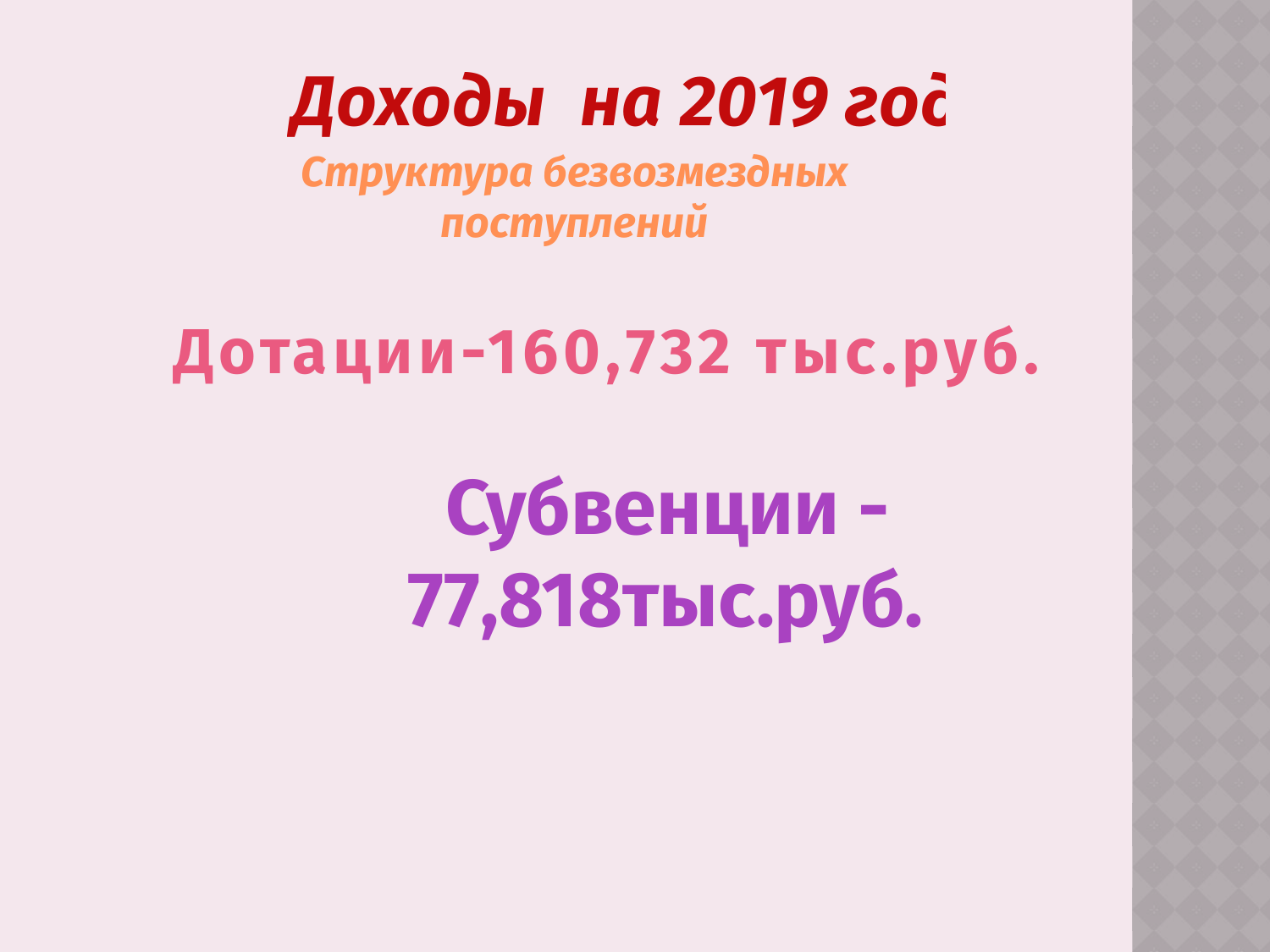

Доходы  на 2019 год

Структура безвозмездных поступлений

Дотации-160,732 тыс.руб.

Субвенции -77,818тыс.руб.